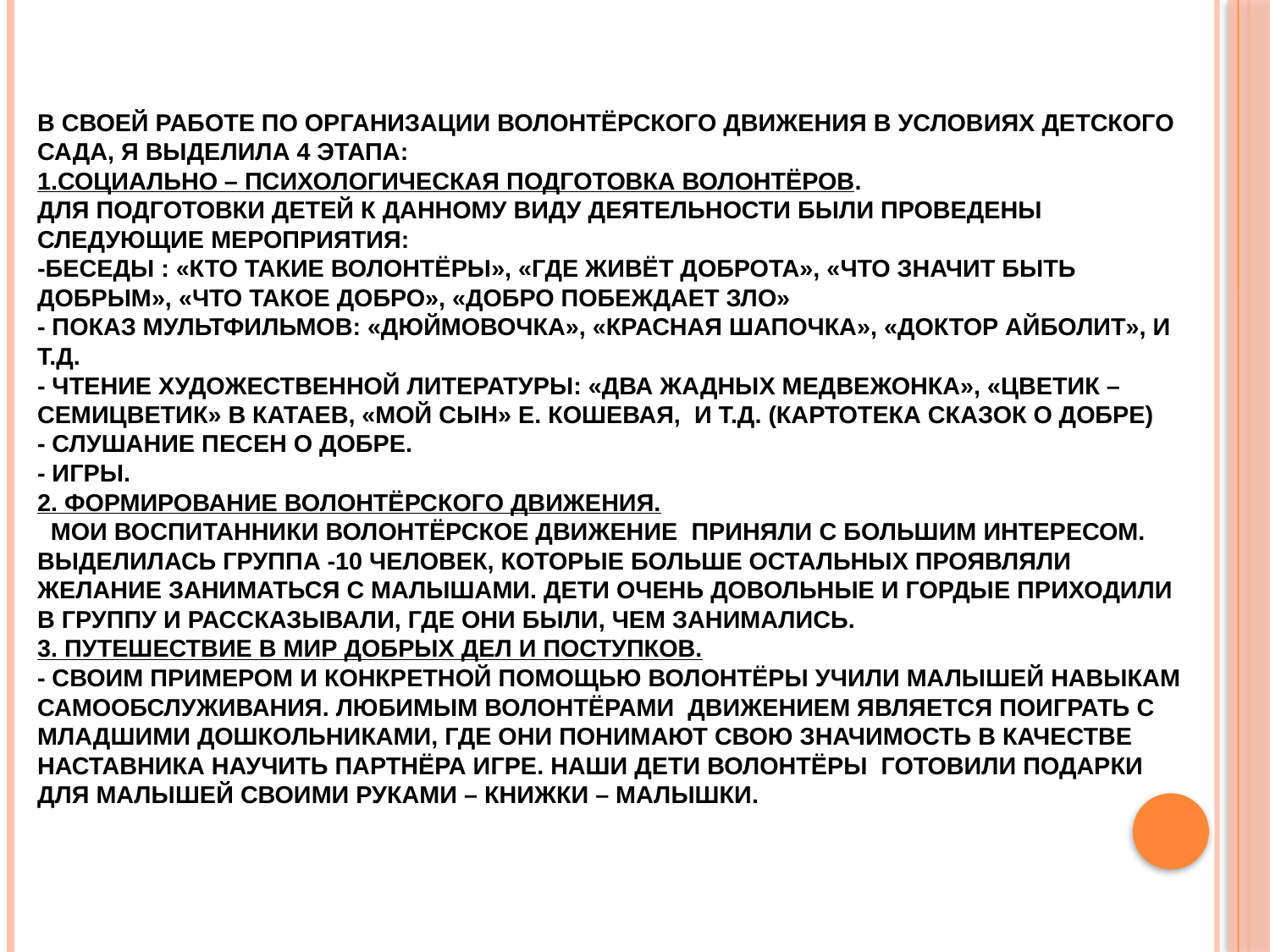

# В своей работе по организации волонтёрского движения в условиях детского сада, я выделила 4 этапа: 1.Социально – психологическая подготовка волонтёров. Для подготовки детей к данному виду деятельности были проведены следующие мероприятия: -беседы : «Кто такие волонтёры», «Где живёт доброта», «Что значит быть добрым», «Что такое добро», «Добро побеждает зло» - показ мультфильмов: «Дюймовочка», «Красная шапочка», «Доктор Айболит», и т.д. - чтение художественной литературы: «Два жадных медвежонка», «Цветик – семицветик» В Катаев, «Мой сын» Е. Кошевая,  и т.д. (картотека сказок о добре) - слушание песен о добре. - игры. 2. Формирование волонтёрского движения. Мои воспитанники волонтёрское движение  приняли с большим интересом. Выделилась группа -10 человек, которые больше остальных проявляли желание заниматься с малышами. Дети очень довольные и гордые приходили в группу и рассказывали, где они были, чем занимались. 3. Путешествие в мир добрых дел и поступков. - своим примером и конкретной помощью волонтёры учили малышей навыкам самообслуживания. Любимым волонтёрами  движением является поиграть с младшими дошкольниками, где они понимают свою значимость в качестве наставника научить партнёра игре. Наши дети волонтёры  готовили подарки для малышей своими руками – книжки – малышки.